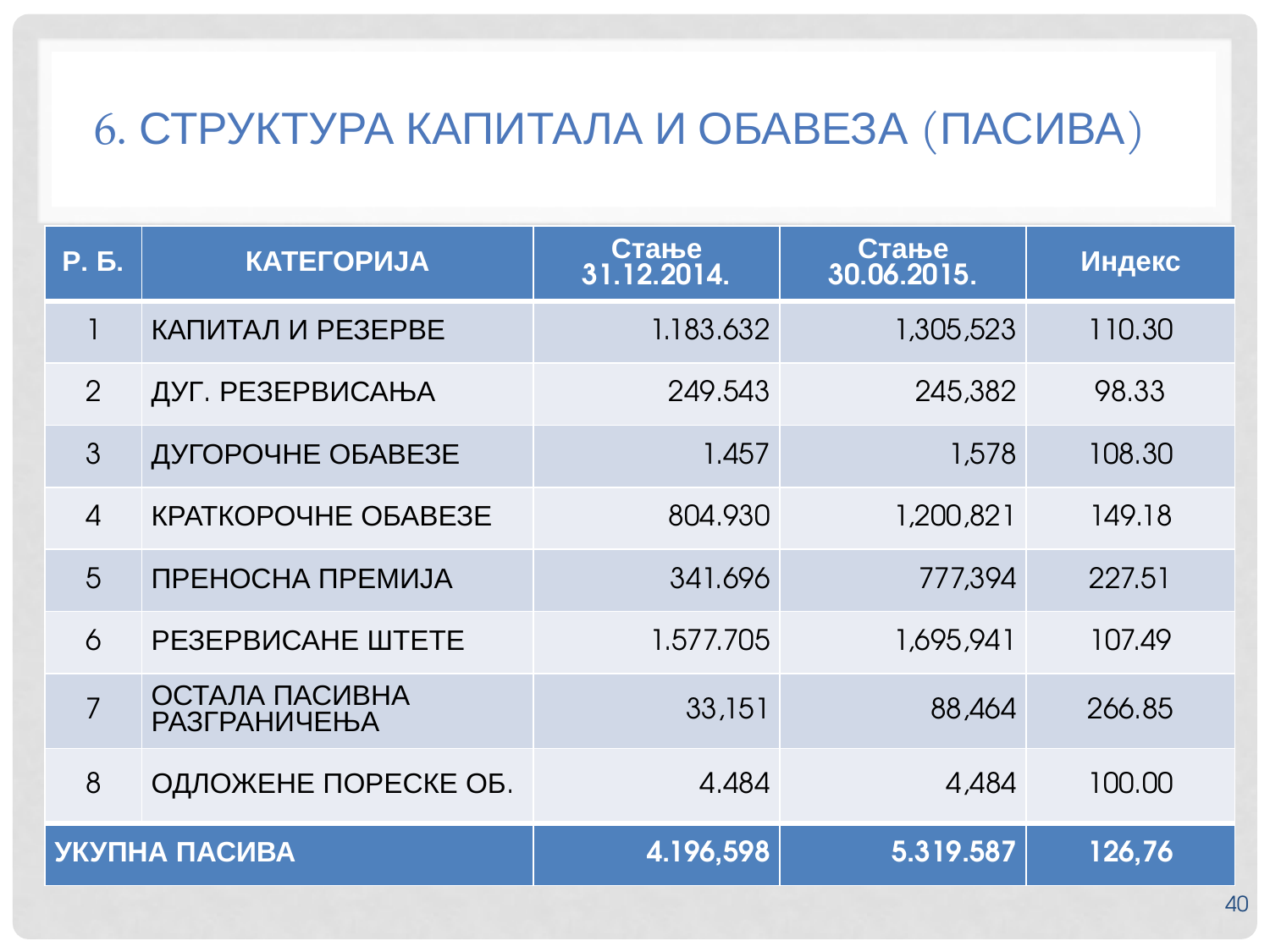

# 6. Структура капитала и обавеза (пасива)
| Р. Б. | КАТЕГОРИЈА | Стање 31.12.2014. | Стање 30.06.2015. | Индекс |
| --- | --- | --- | --- | --- |
| 1 | КАПИТАЛ И РЕЗЕРВЕ | 1.183.632 | 1,305,523 | 110.30 |
| 2 | ДУГ. РЕЗЕРВИСАЊА | 249.543 | 245,382 | 98.33 |
| 3 | ДУГОРОЧНЕ ОБАВЕЗЕ | 1.457 | 1,578 | 108.30 |
| 4 | КРАТКОРОЧНЕ ОБАВЕЗЕ | 804.930 | 1,200,821 | 149.18 |
| 5 | ПРЕНОСНА ПРЕМИЈА | 341.696 | 777,394 | 227.51 |
| 6 | РЕЗЕРВИСАНЕ ШТЕТЕ | 1.577.705 | 1,695,941 | 107.49 |
| 7 | ОСТАЛА ПАСИВНА РАЗГРАНИЧЕЊА | 33,151 | 88,464 | 266.85 |
| 8 | ОДЛОЖЕНЕ ПОРЕСКЕ ОБ. | 4.484 | 4,484 | 100.00 |
| УКУПНА ПАСИВА |  | 4.196,598 | 5.319.587 | 126,76 |
40